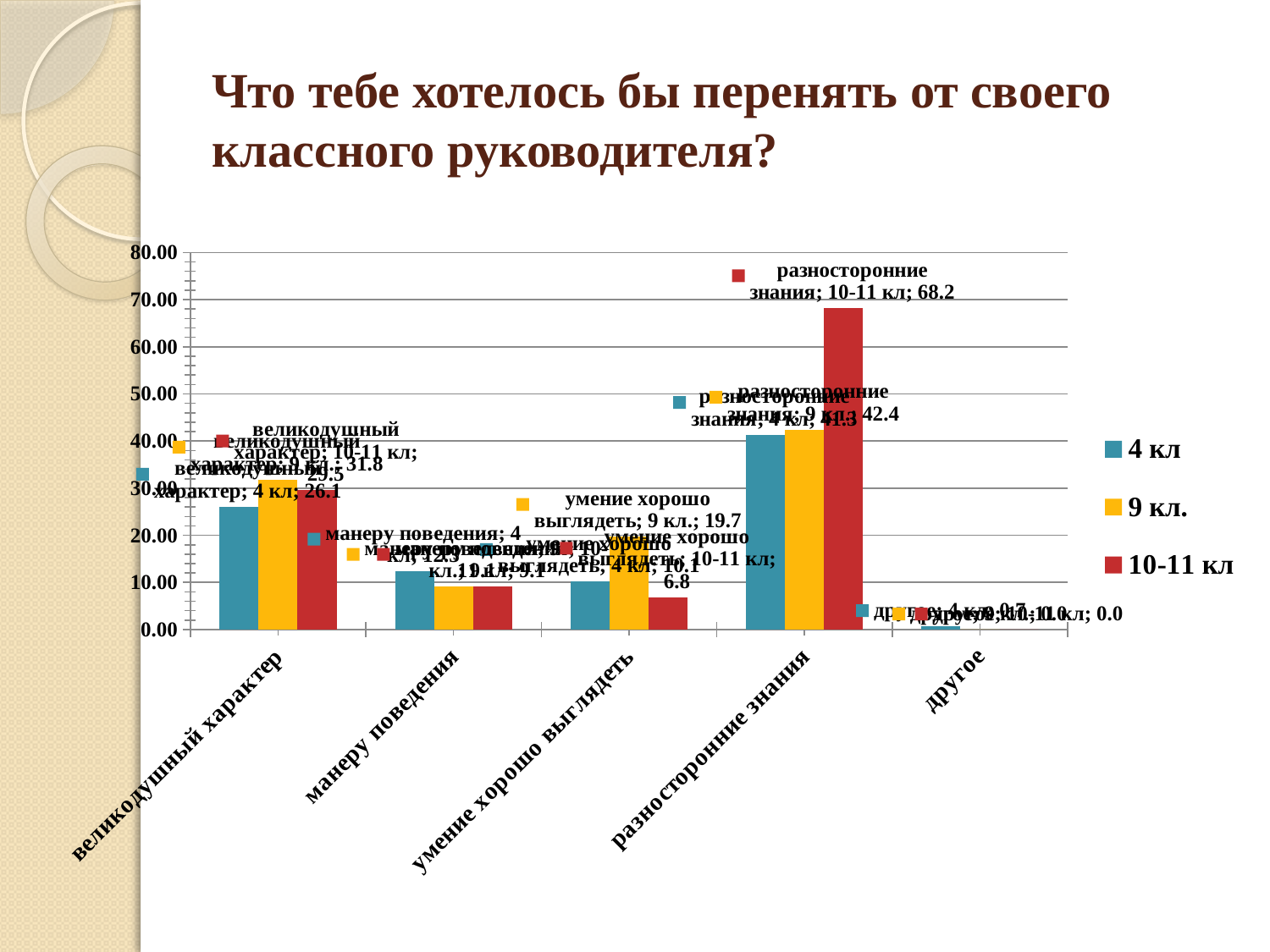

# Что тебе хотелось бы перенять от своего классного руководителя?

### Chart

| Category | 4 кл | 9 кл. | 10-11 кл |
|---|---|---|---|
| великодушный характер | 26.08695652173913 | 31.818181818181817 | 29.545454545454547 |
| манеру поведения | 12.318840579710146 | 9.090909090909097 | 9.090909090909097 |
| умение хорошо выглядеть | 10.14492753623188 | 19.696969696969692 | 6.818181818181815 |
| разносторонние знания | 41.304347826086946 | 42.42424242424239 | 68.18181818181819 |
| другое | 0.7246376811594206 | None | None |